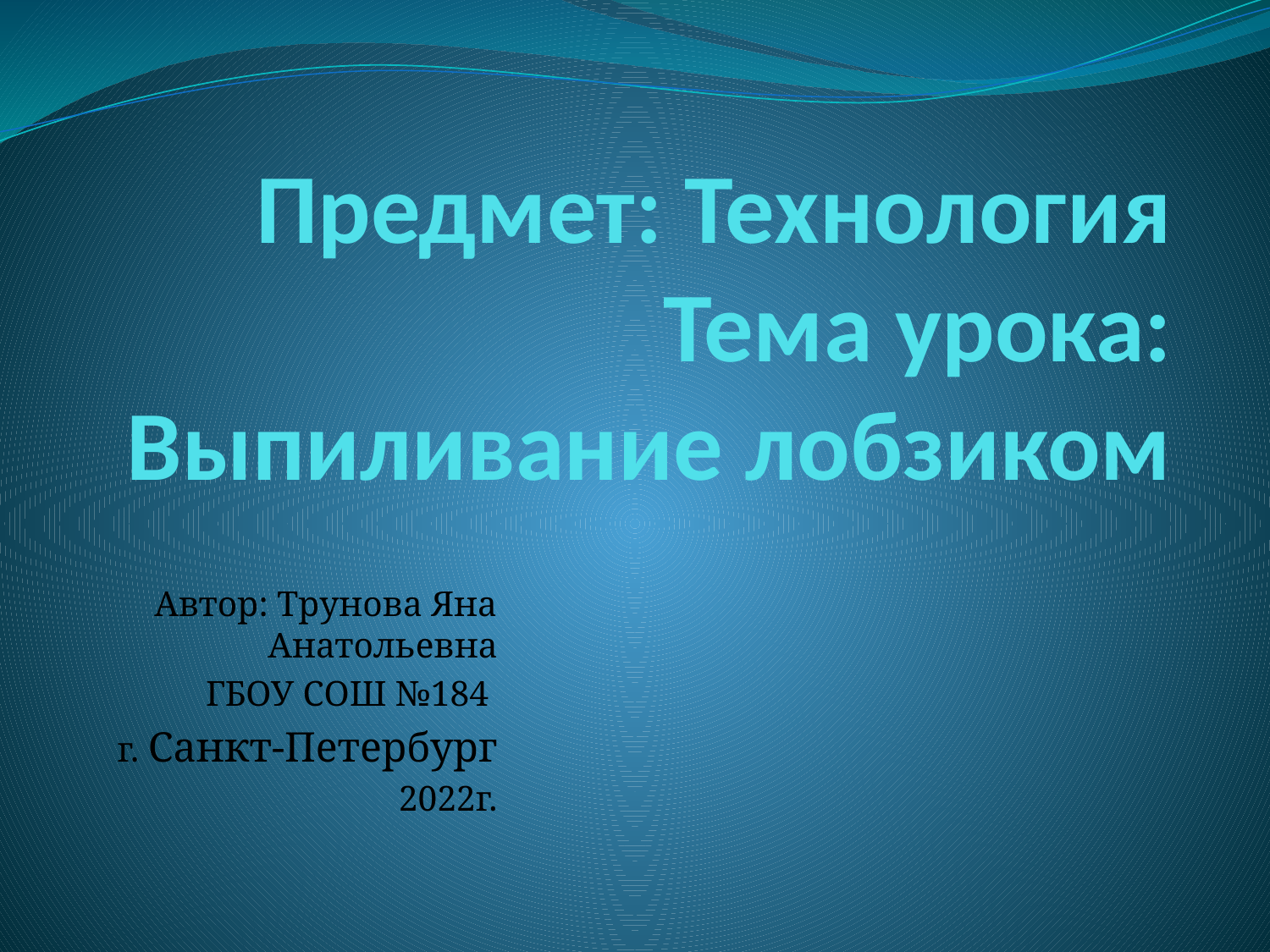

# Предмет: Технология Тема урока: Выпиливание лобзиком
Автор: Трунова Яна Анатольевна
ГБОУ СОШ №184
г. Санкт-Петербург
2022г.